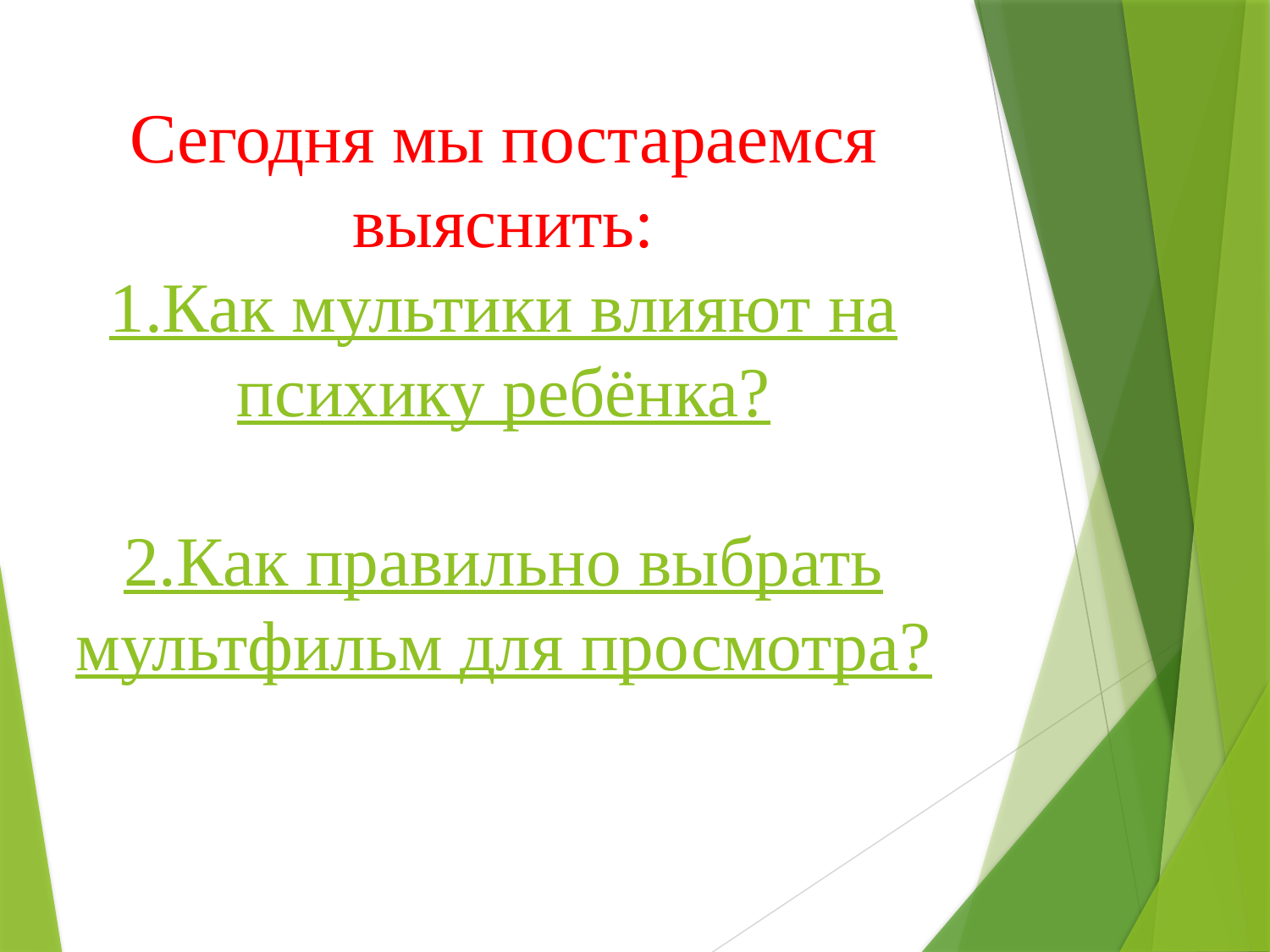

Сегодня мы постараемся выяснить:
1.Как мультики влияют на психику ребёнка?

2.Как правильно выбрать мультфильм для просмотра?